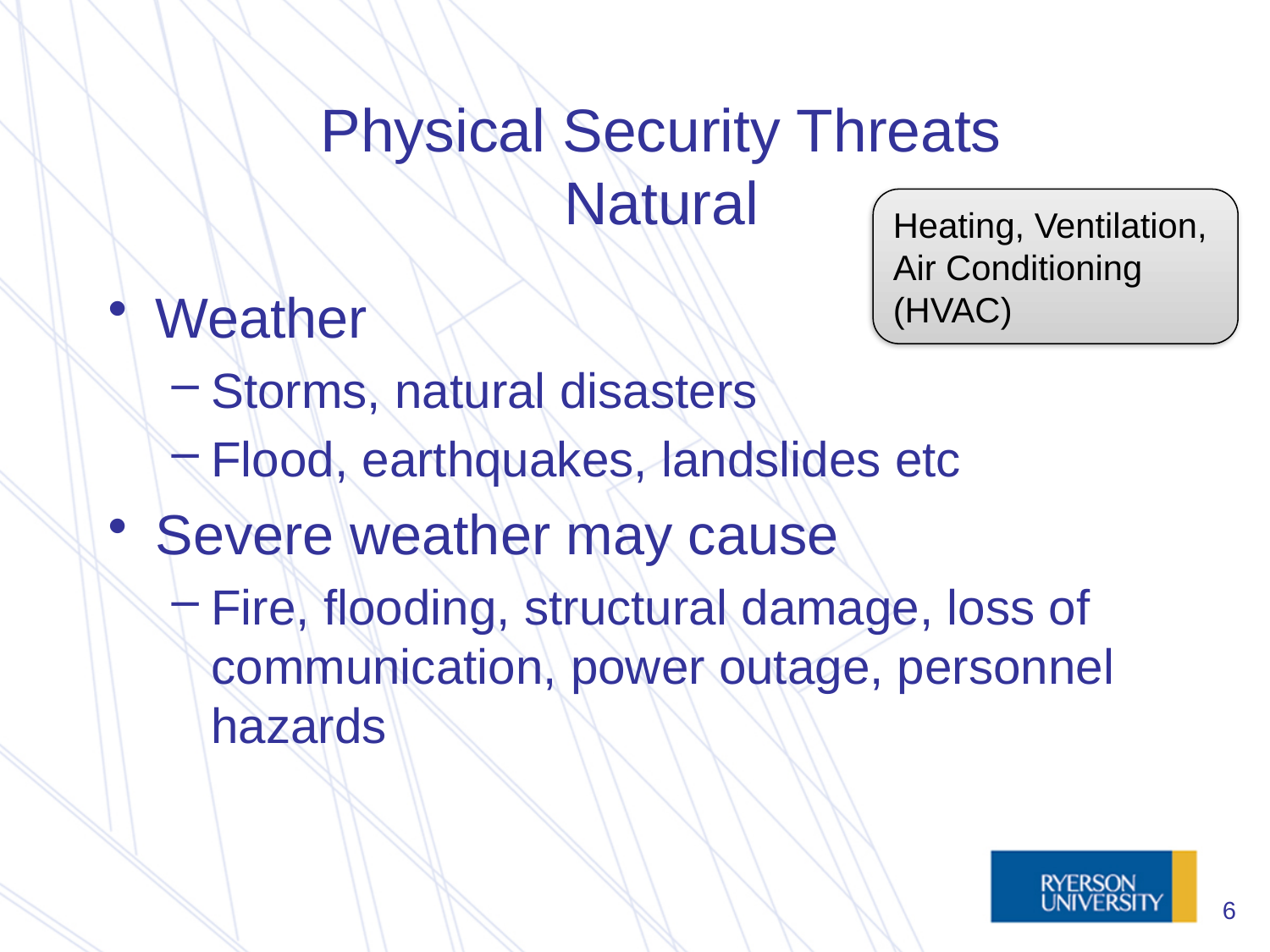

# Physical Security Threats Natural
Heating, Ventilation, Air Conditioning (HVAC)
Weather
Storms, natural disasters
Flood, earthquakes, landslides etc
Severe weather may cause
Fire, flooding, structural damage, loss of communication, power outage, personnel hazards

6